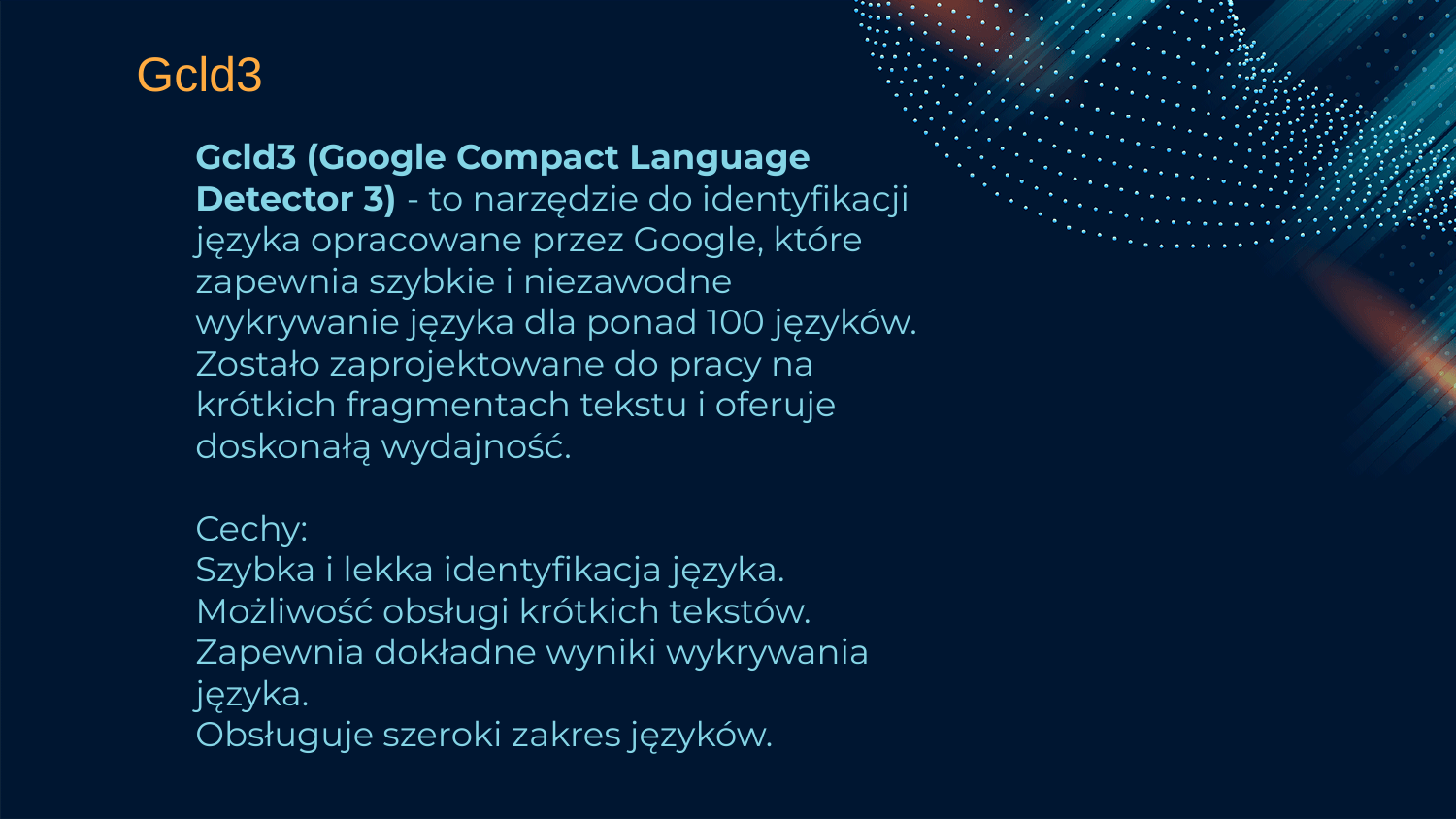

# Gcld3
Gcld3 (Google Compact Language Detector 3) - to narzędzie do identyfikacji języka opracowane przez Google, które zapewnia szybkie i niezawodne wykrywanie języka dla ponad 100 języków. Zostało zaprojektowane do pracy na krótkich fragmentach tekstu i oferuje doskonałą wydajność.

Cechy:
Szybka i lekka identyfikacja języka.
Możliwość obsługi krótkich tekstów.
Zapewnia dokładne wyniki wykrywania języka.
Obsługuje szeroki zakres języków.